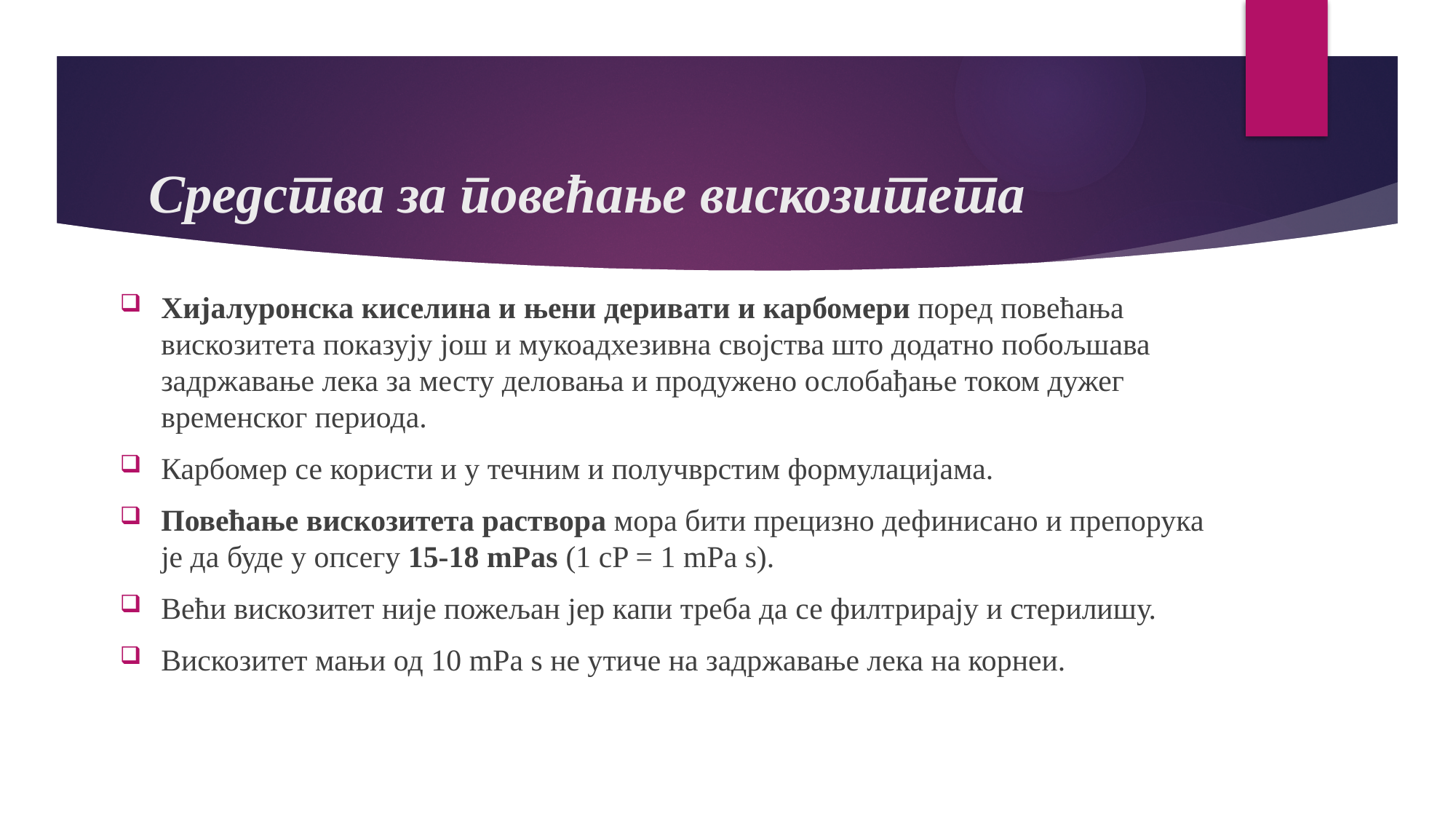

# Средства за повећање вискозитета
Хијалуронска киселина и њени деривати и карбомери поред повећања вискозитета показују још и мукоадхезивна својства што додатно побољшава задржавање лека за месту деловања и продужено ослобађање током дужег временског периода.
Карбомер се користи и у течним и получврстим формулацијама.
Повећање вискозитета раствора мора бити прецизно дефинисано и препорука је да буде у опсегу 15-18 mPas (1 cP = 1 mPa s).
Већи вискозитет није пожељан јер капи треба да се филтрирају и стерилишу.
Вискозитет мањи од 10 mPa s не утиче на задржавање лека на корнеи.